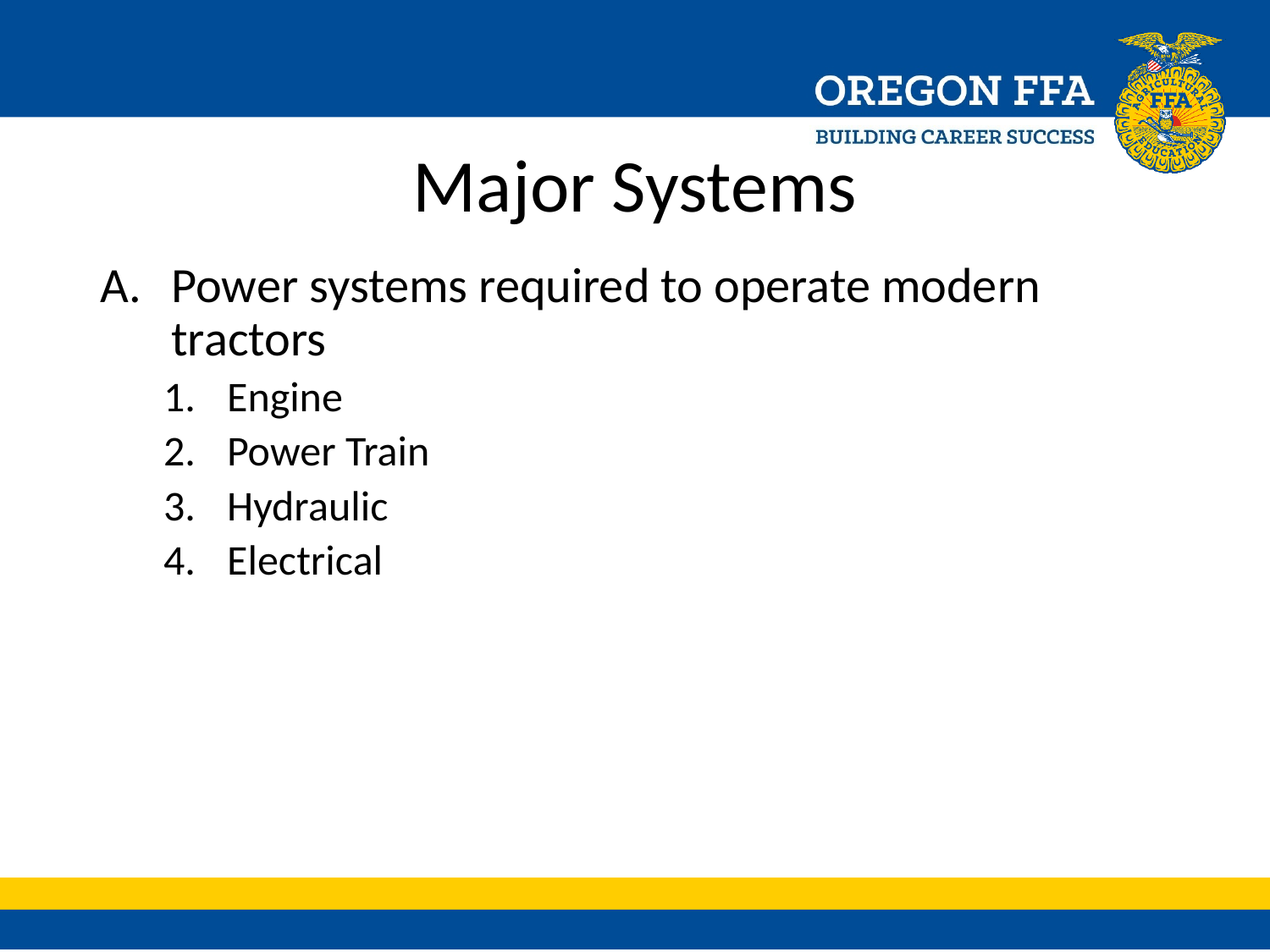

# Major Systems
Power systems required to operate modern tractors
Engine
Power Train
Hydraulic
Electrical